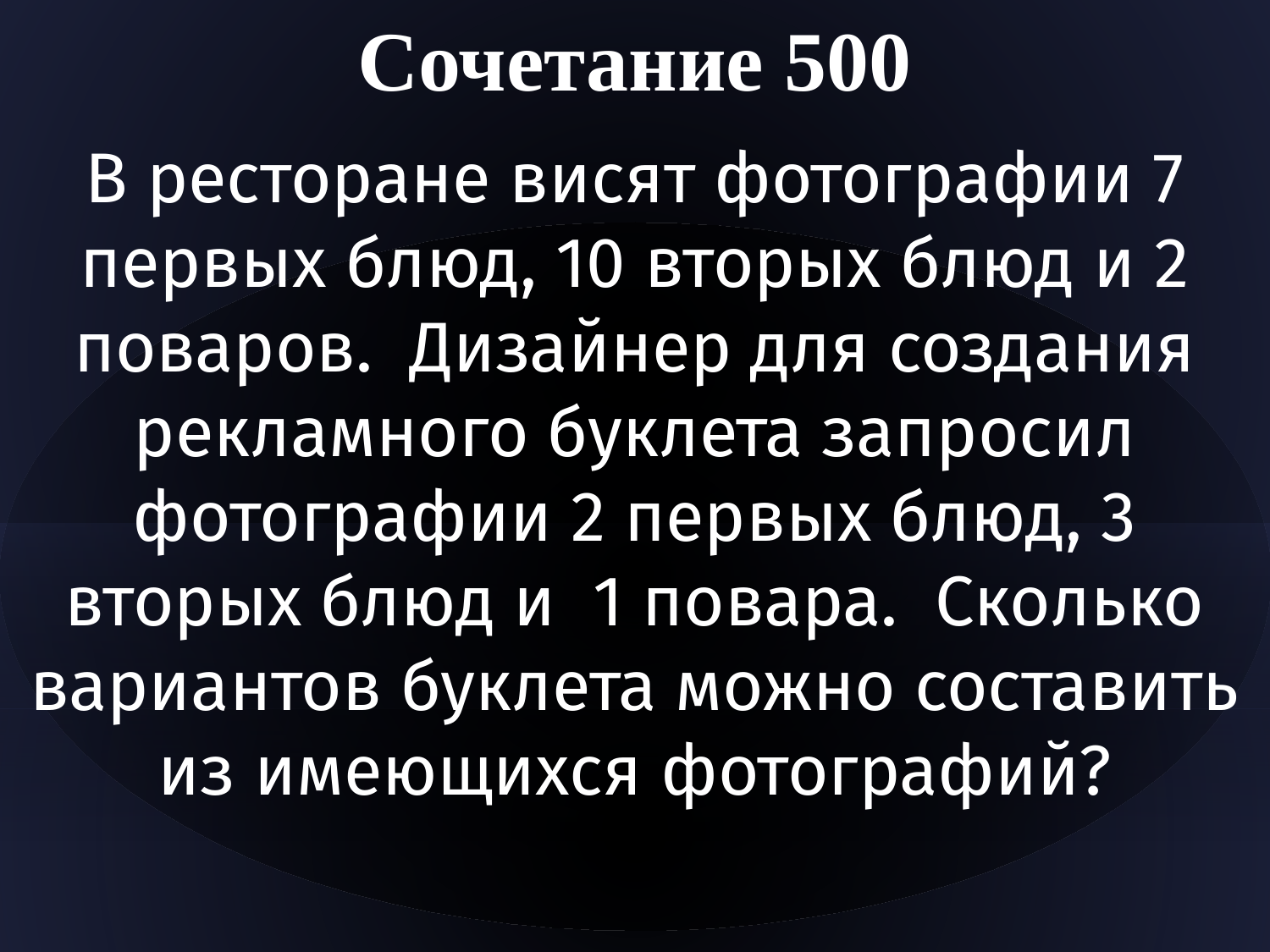

Сочетание 500
В ресторане висят фотографии 7 первых блюд, 10 вторых блюд и 2 поваров.  Дизайнер для создания рекламного буклета запросил фотографии 2 первых блюд, 3 вторых блюд и  1 повара.  Сколько вариантов буклета можно составить
из имеющихся фотографий?